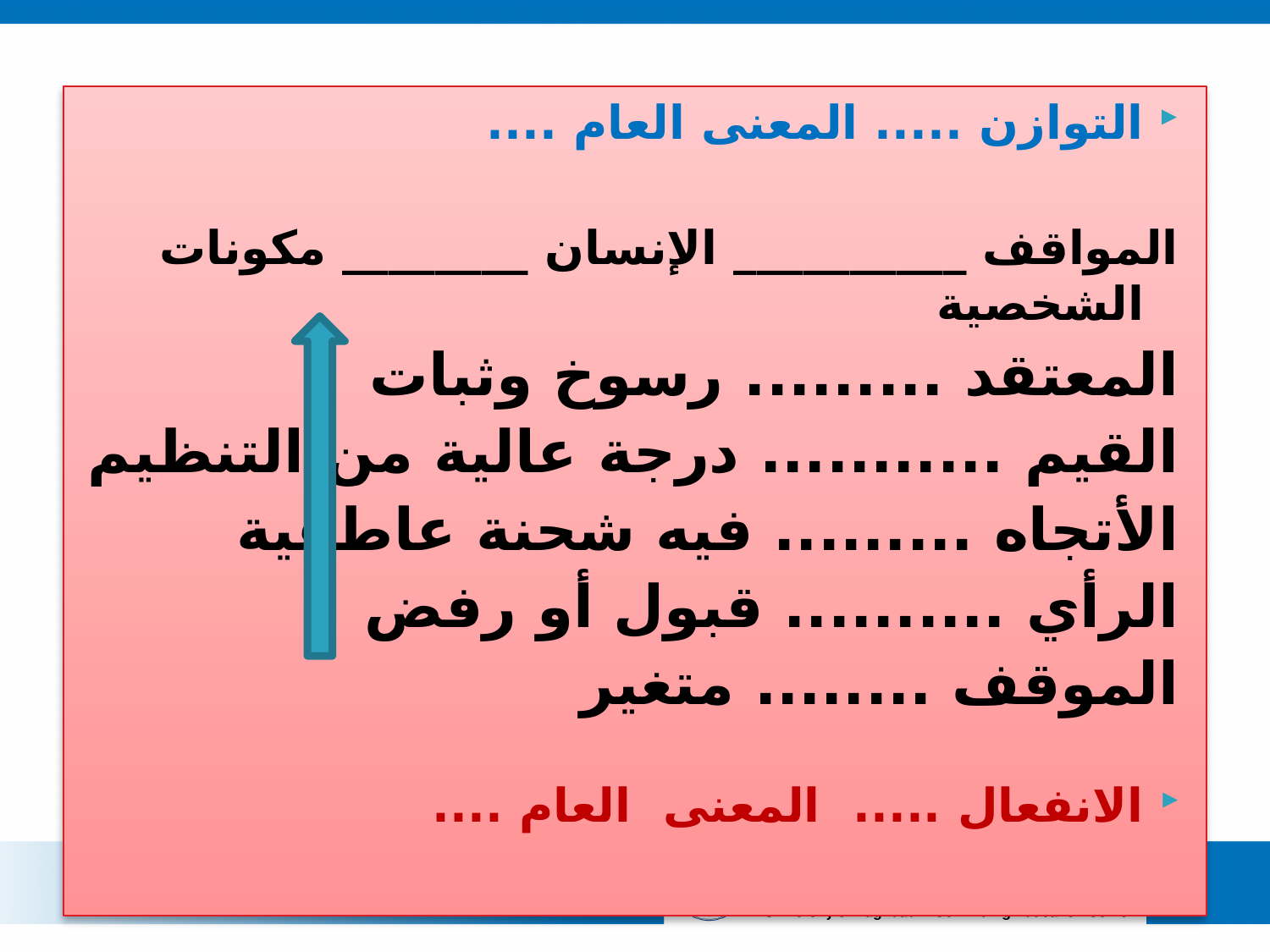

التوازن ..... المعنى العام ....

المواقف __________ الإنسان ________ مكونات الشخصية
المعتقد ......... رسوخ وثبات
القيم ........... درجة عالية من التنظيم
الأتجاه ......... فيه شحنة عاطفية
الرأي .......... قبول أو رفض
الموقف ........ متغير

الانفعال .....  المعنى  العام ....